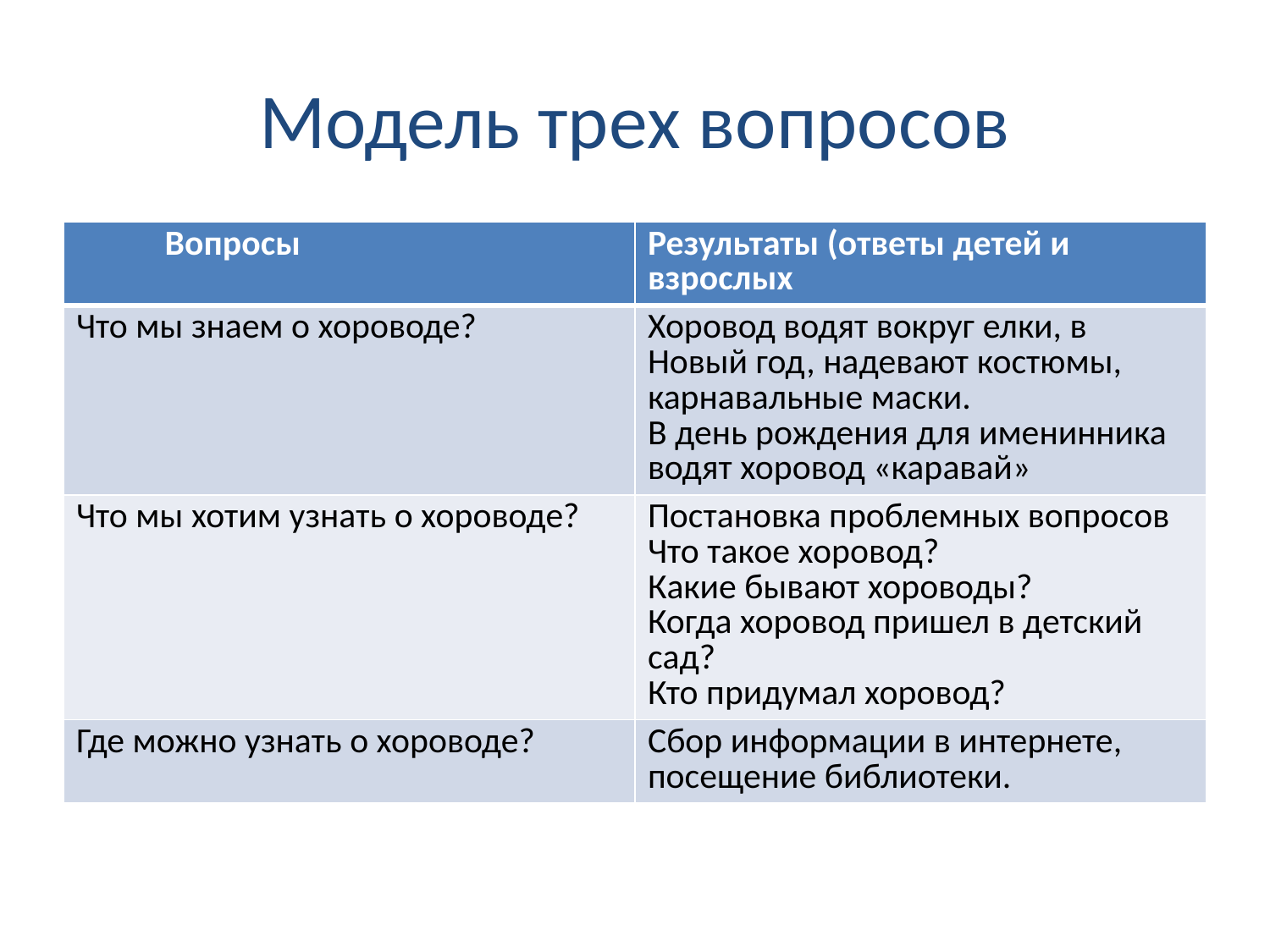

# Модель трех вопросов
| Вопросы | Результаты (ответы детей и взрослых |
| --- | --- |
| Что мы знаем о хороводе? | Хоровод водят вокруг елки, в Новый год, надевают костюмы, карнавальные маски. В день рождения для именинника водят хоровод «каравай» |
| Что мы хотим узнать о хороводе? | Постановка проблемных вопросов Что такое хоровод? Какие бывают хороводы? Когда хоровод пришел в детский сад? Кто придумал хоровод? |
| Где можно узнать о хороводе? | Сбор информации в интернете, посещение библиотеки. |